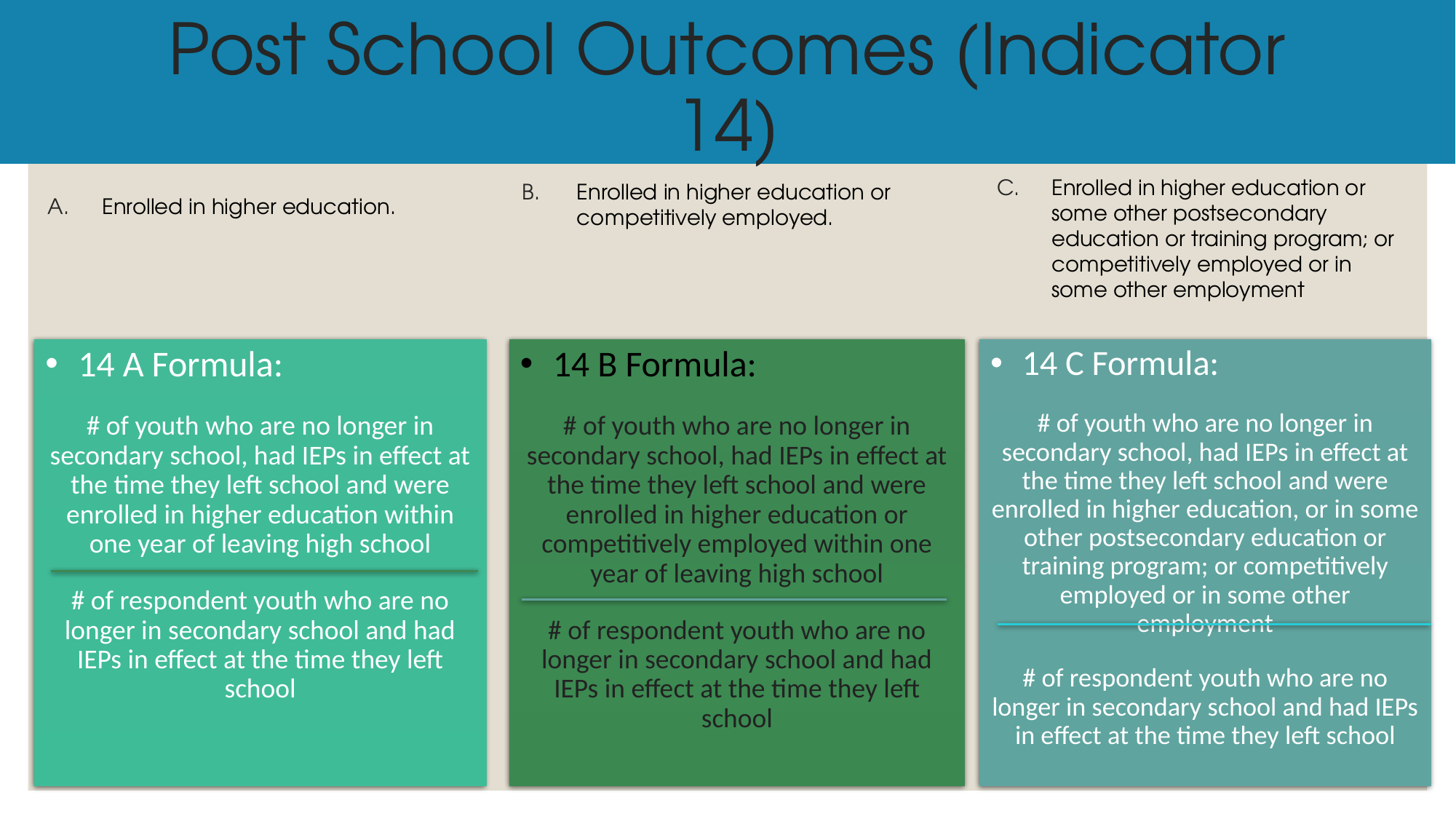

# Post School Outcomes (Indicator 14)
Enrolled in higher education or  some other postsecondary education or training program; or competitively employed or in some other employment
Enrolled in higher education or competitively employed.
Enrolled in higher education.
14 B Formula:
# of youth who are no longer in secondary school, had IEPs in effect at the time they left school and were enrolled in higher education or competitively employed within one year of leaving high school
# of respondent youth who are no longer in secondary school and had IEPs in effect at the time they left school

14 C Formula:
# of youth who are no longer in secondary school, had IEPs in effect at the time they left school and were enrolled in higher education, or in some other postsecondary education or training program; or competitively employed or in some other employment
# of respondent youth who are no longer in secondary school and had IEPs in effect at the time they left school
14 A Formula:
# of youth who are no longer in secondary school, had IEPs in effect at the time they left school and were enrolled in higher education within one year of leaving high school
# of respondent youth who are no longer in secondary school and had IEPs in effect at the time they left school
Investing for tomorrow, delivering today.
18